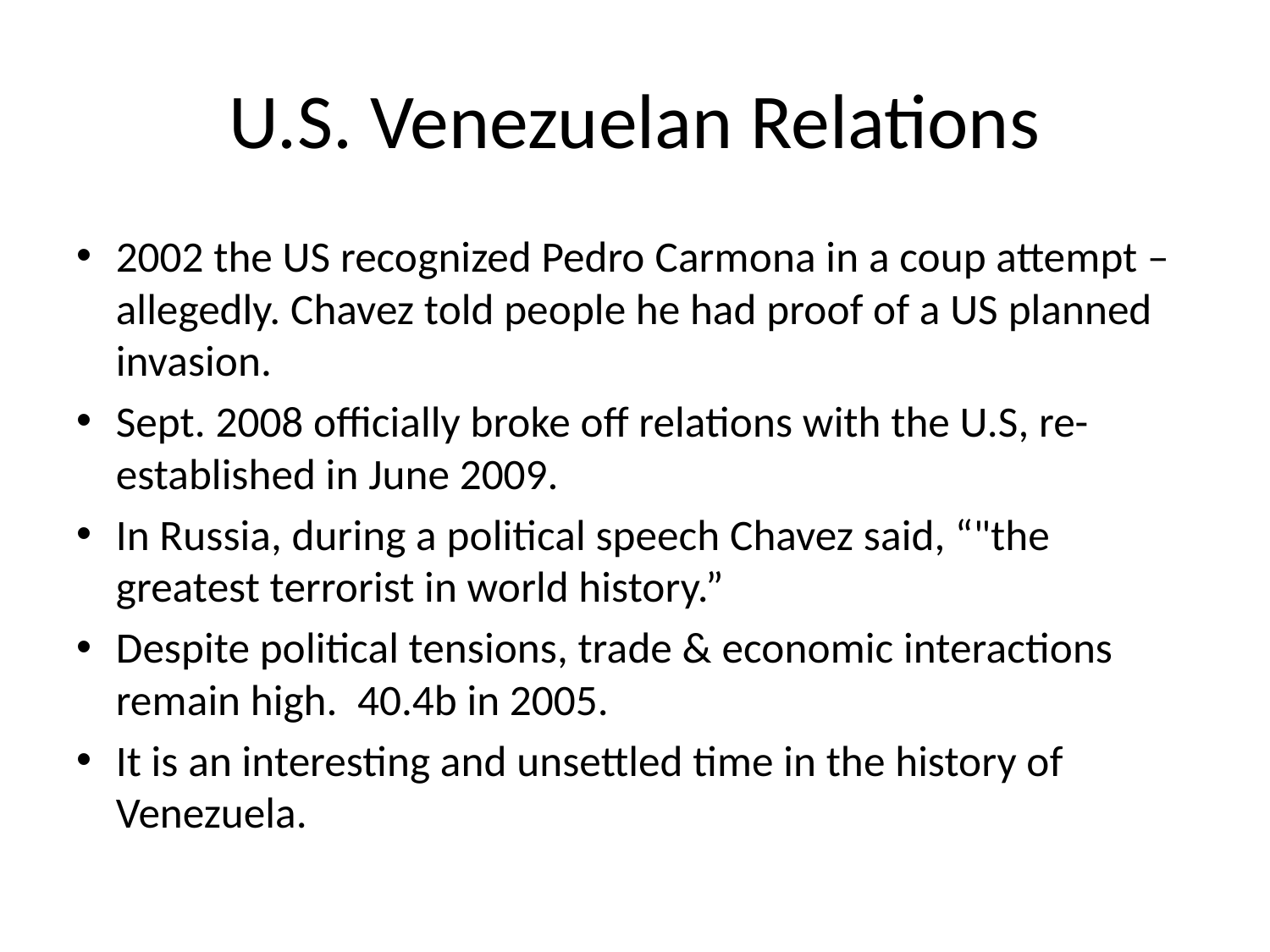

# U.S. Venezuelan Relations
2002 the US recognized Pedro Carmona in a coup attempt – allegedly. Chavez told people he had proof of a US planned invasion.
Sept. 2008 officially broke off relations with the U.S, re-established in June 2009.
In Russia, during a political speech Chavez said, “"the greatest terrorist in world history.”
Despite political tensions, trade & economic interactions remain high.  40.4b in 2005.
It is an interesting and unsettled time in the history of Venezuela.